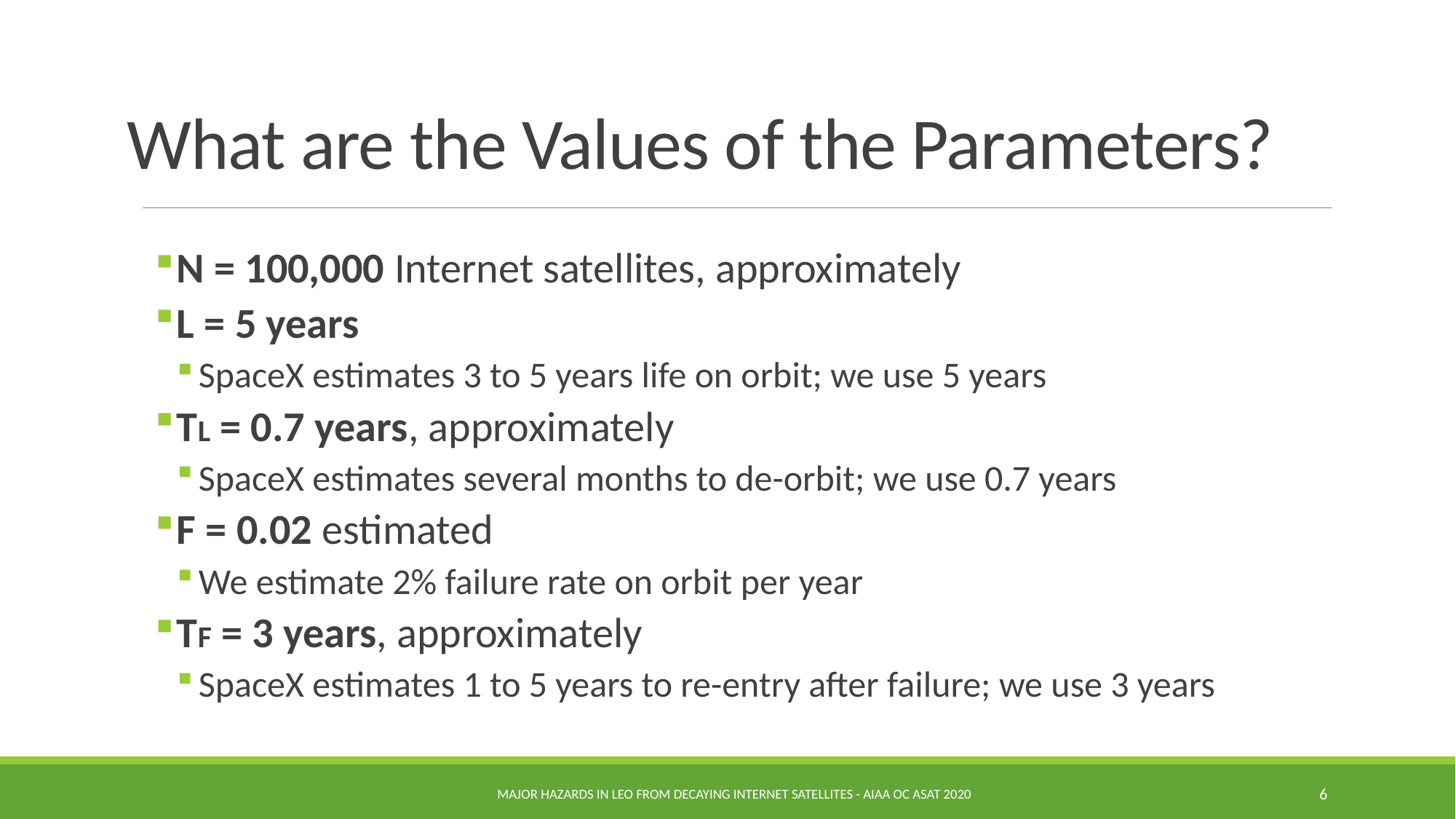

# What are the Values of the Parameters?
N = 100,000 Internet satellites, approximately
L = 5 years
SpaceX estimates 3 to 5 years life on orbit; we use 5 years
TL = 0.7 years, approximately
SpaceX estimates several months to de-orbit; we use 0.7 years
F = 0.02 estimated
We estimate 2% failure rate on orbit per year
TF = 3 years, approximately
SpaceX estimates 1 to 5 years to re-entry after failure; we use 3 years
Major Hazards in LEO from Decaying Internet Satellites - AIAA OC ASAT 2020
6